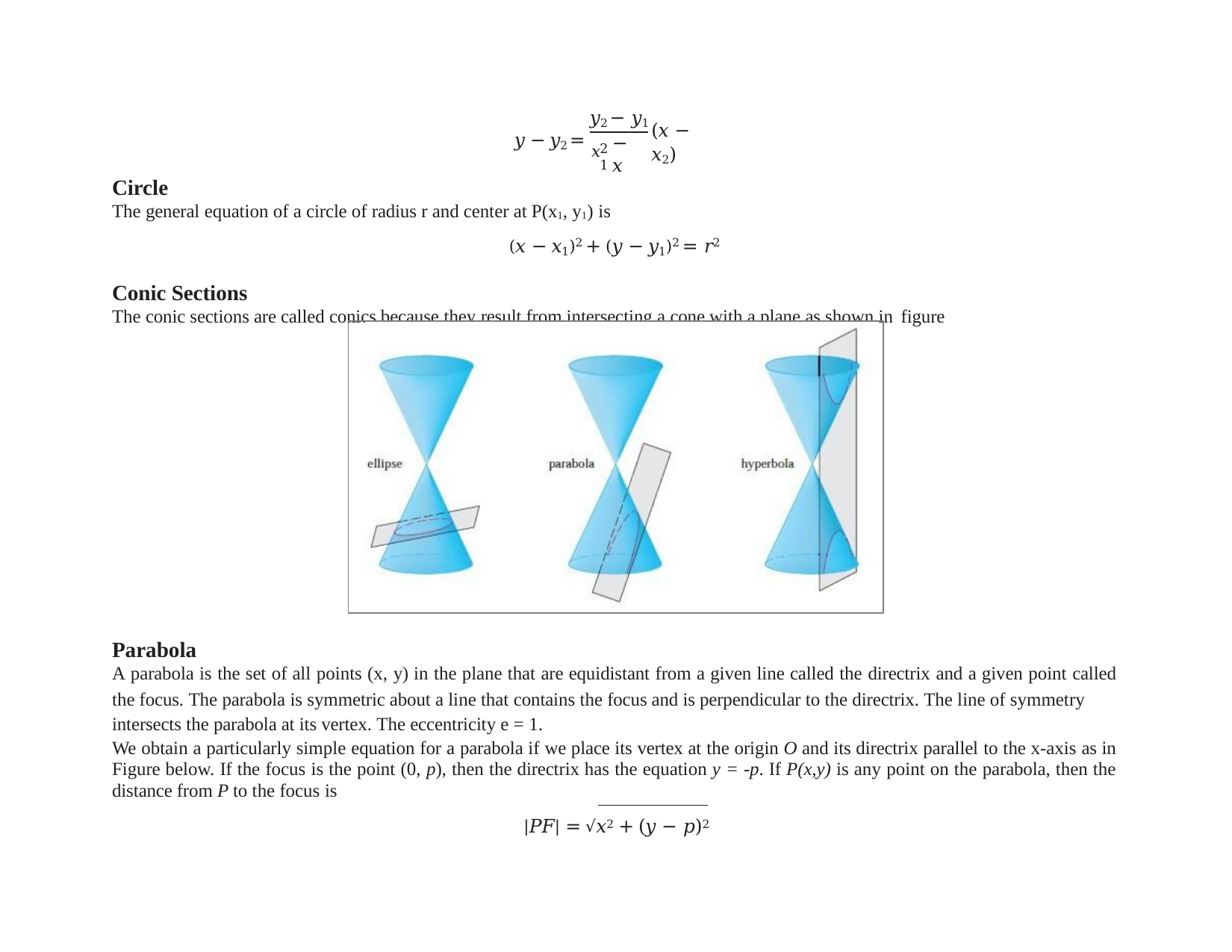

𝑦2 − 𝑦1
𝑦 − 𝑦2 = 𝑥
(𝑥 − 𝑥2)
− 𝑥

2	1
Circle
The general equation of a circle of radius r and center at P(x1, y1) is
(𝑥 − 𝑥1)2 + (𝑦 − 𝑦1)2 = 𝑟2
Conic Sections
The conic sections are called conics because they result from intersecting a cone with a plane as shown in figure

Parabola
A parabola is the set of all points (x, y) in the plane that are equidistant from a given line called the directrix and a given point called
the focus. The parabola is symmetric about a line that contains the focus and is perpendicular to the directrix. The line of symmetry  intersects the parabola at its vertex. The eccentricity e = 1.
We obtain a particularly simple equation for a parabola if we place its vertex at the origin O and its directrix parallel to the x-axis as in  Figure below. If the focus is the point (0, p), then the directrix has the equation y = -p. If P(x,y) is any point on the parabola, then the  distance from P to the focus is
|𝑃𝐹| = √𝑥2 + (𝑦 − 𝑝)2